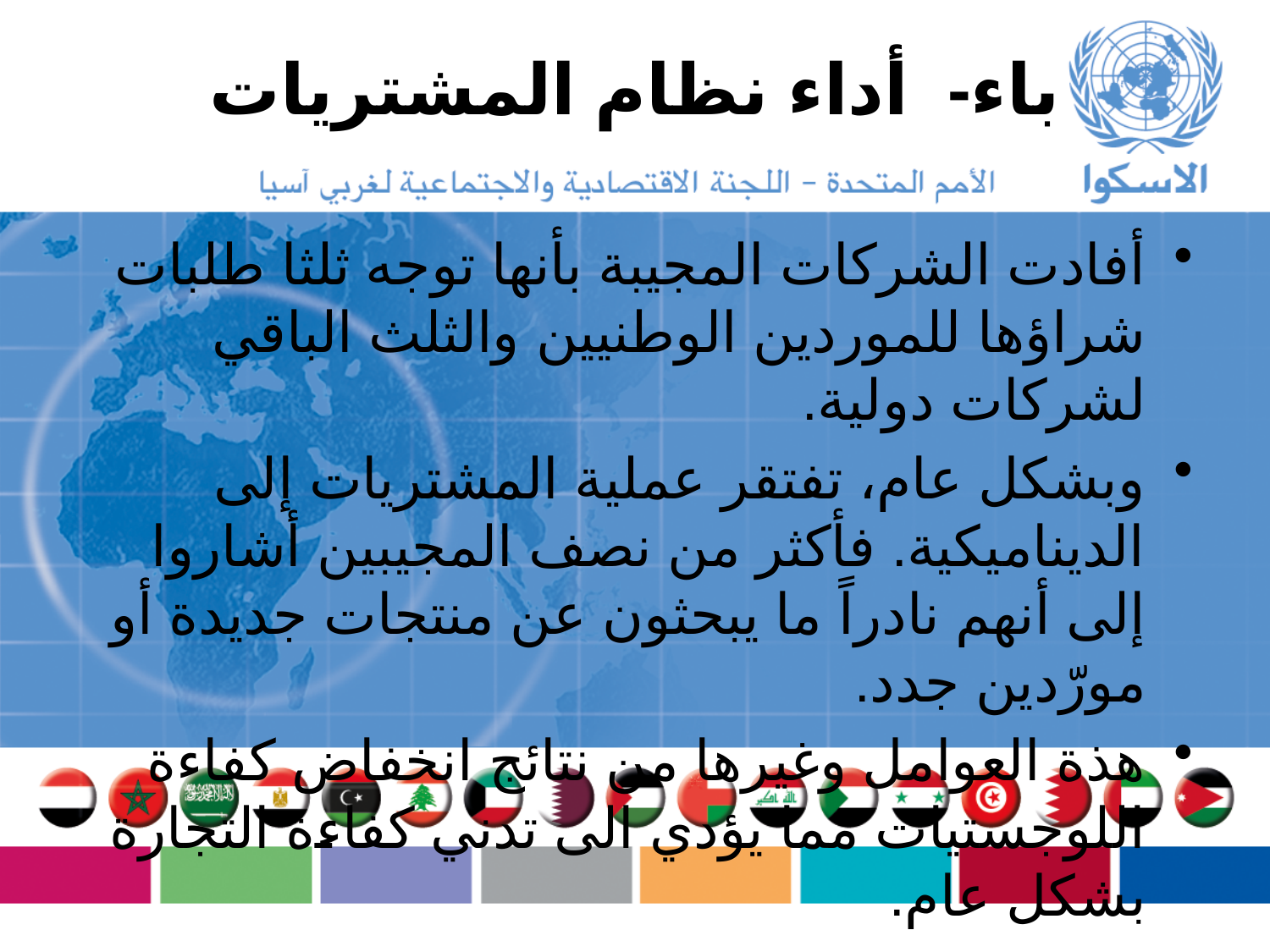

# باء-  أداء نظام المشتريات
أفادت الشركات المجيبة بأنها توجه ثلثا طلبات شراؤها للموردين الوطنيين والثلث الباقي لشركات دولية.
وبشكل عام، تفتقر عملية المشتريات إلى الديناميكية. فأكثر من نصف المجيبين أشاروا إلى أنهم نادراً ما يبحثون عن منتجات جديدة أو مورّدين جدد.
هذة العوامل وغيرها من نتائج انخفاض كفاءة اللوجستيات مما يؤدي الى تدني كفاءة التجارة بشكل عام.